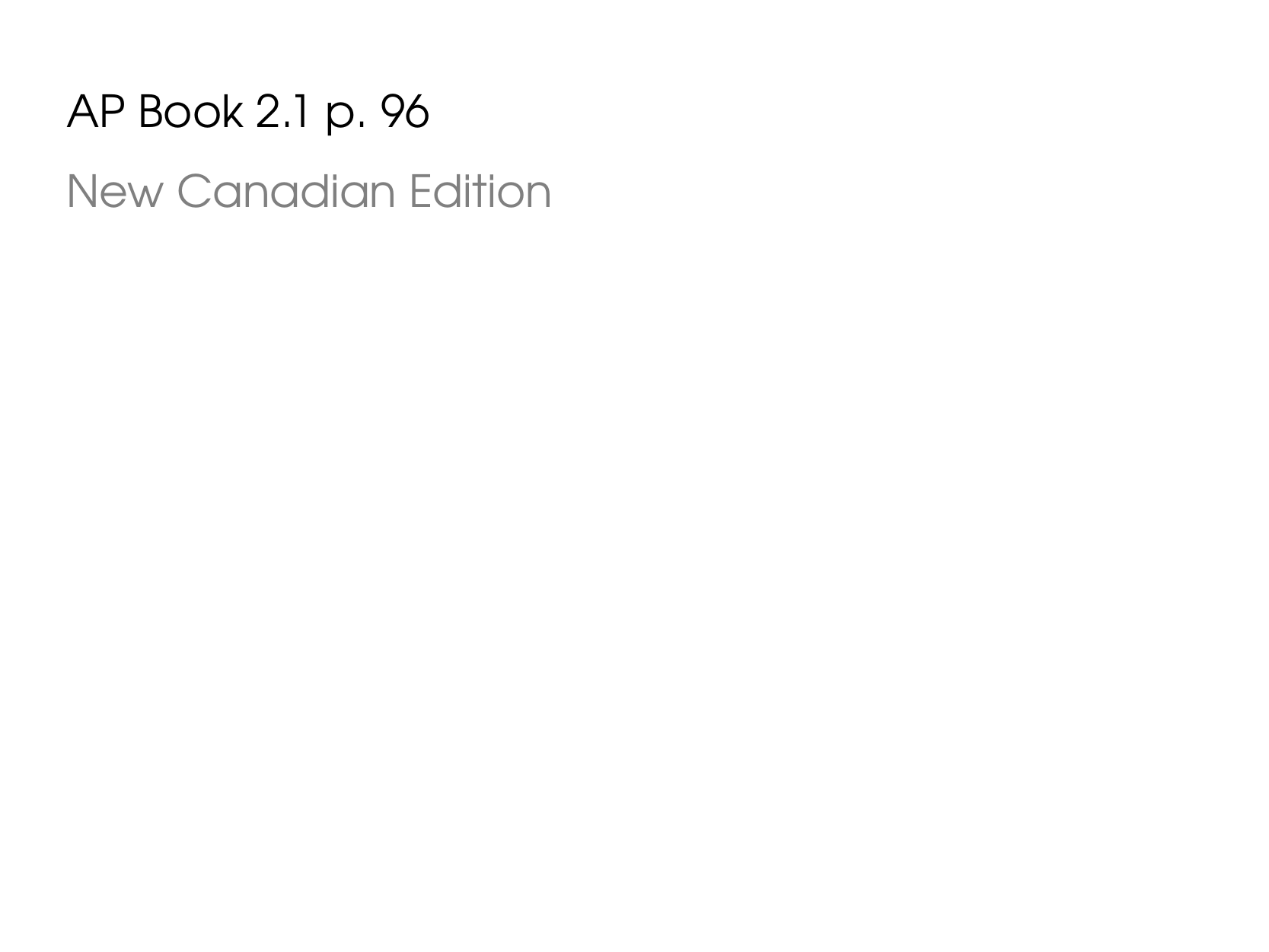

AP Book 2.1 p. 96
New Canadian Edition